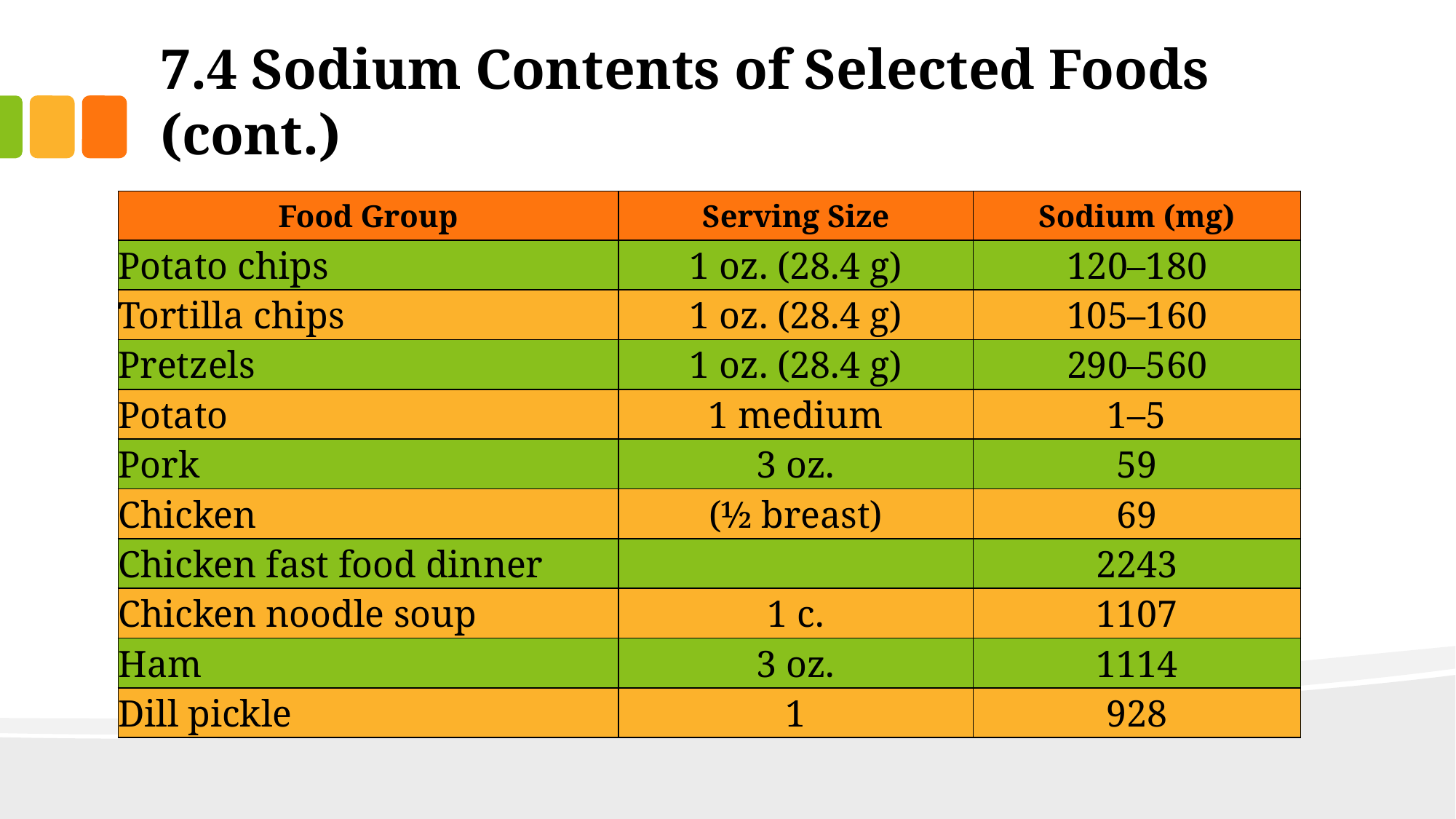

# 7.4 Sodium Contents of Selected Foods (cont.)
| Food Group | Serving Size | Sodium (mg) |
| --- | --- | --- |
| Potato chips | 1 oz. (28.4 g) | 120–180 |
| Tortilla chips | 1 oz. (28.4 g) | 105–160 |
| Pretzels | 1 oz. (28.4 g) | 290–560 |
| Potato | 1 medium | 1–5 |
| Pork | 3 oz. | 59 |
| Chicken | (½ breast) | 69 |
| Chicken fast food dinner |  | 2243 |
| Chicken noodle soup | 1 c. | 1107 |
| Ham | 3 oz. | 1114 |
| Dill pickle | 1 | 928 |